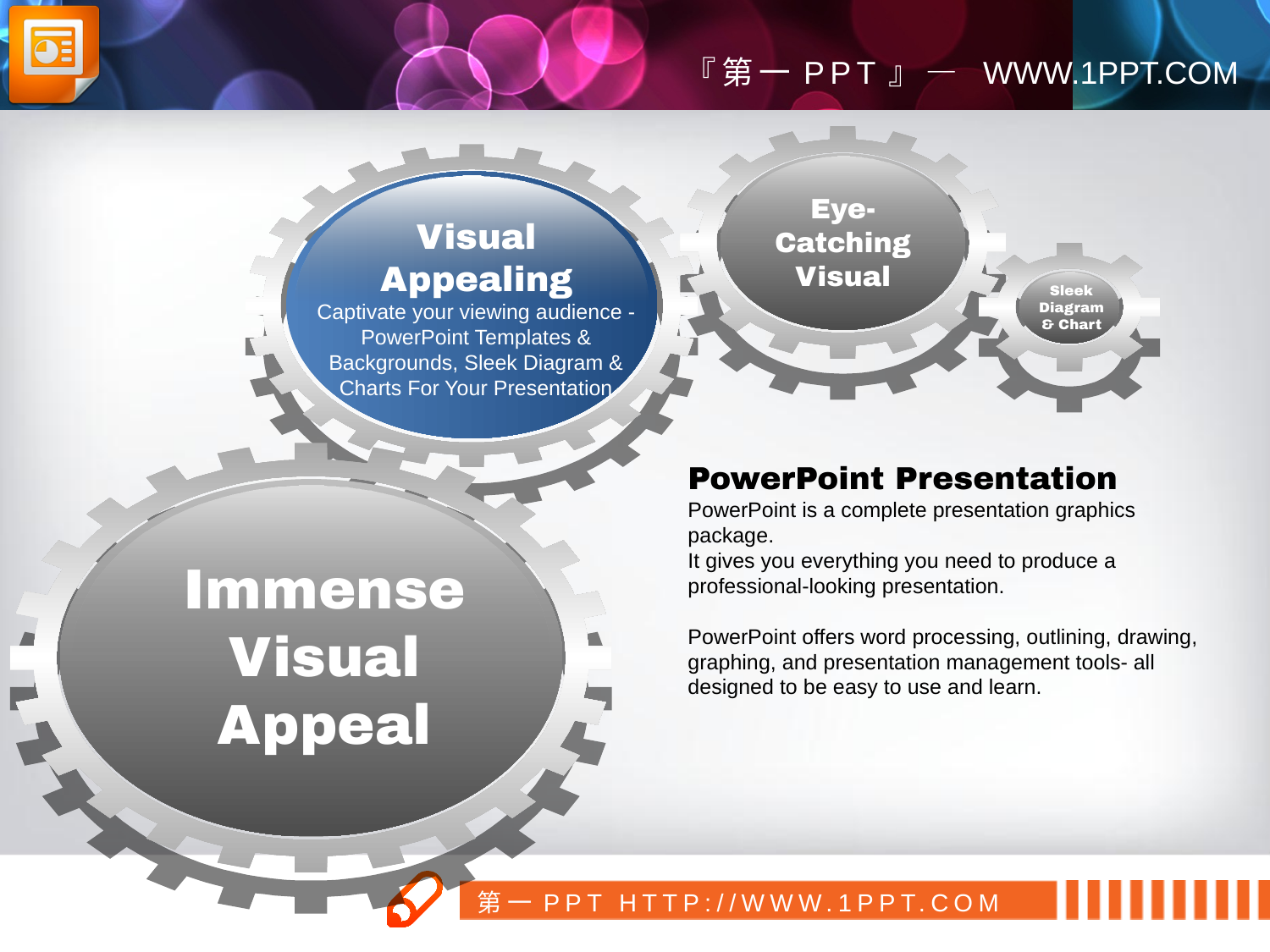

Eye-
Catching Visual

Visual
Appealing
Captivate your viewing audience - PowerPoint Templates & Backgrounds, Sleek Diagram & Charts For Your Presentation

Sleek
Diagram
& Chart

PowerPoint Presentation
PowerPoint is a complete presentation graphics package.
It gives you everything you need to produce a professional-looking presentation.

PowerPoint offers word processing, outlining, drawing, graphing, and presentation management tools- all designed to be easy to use and learn.

Immense
Visual
Appeal